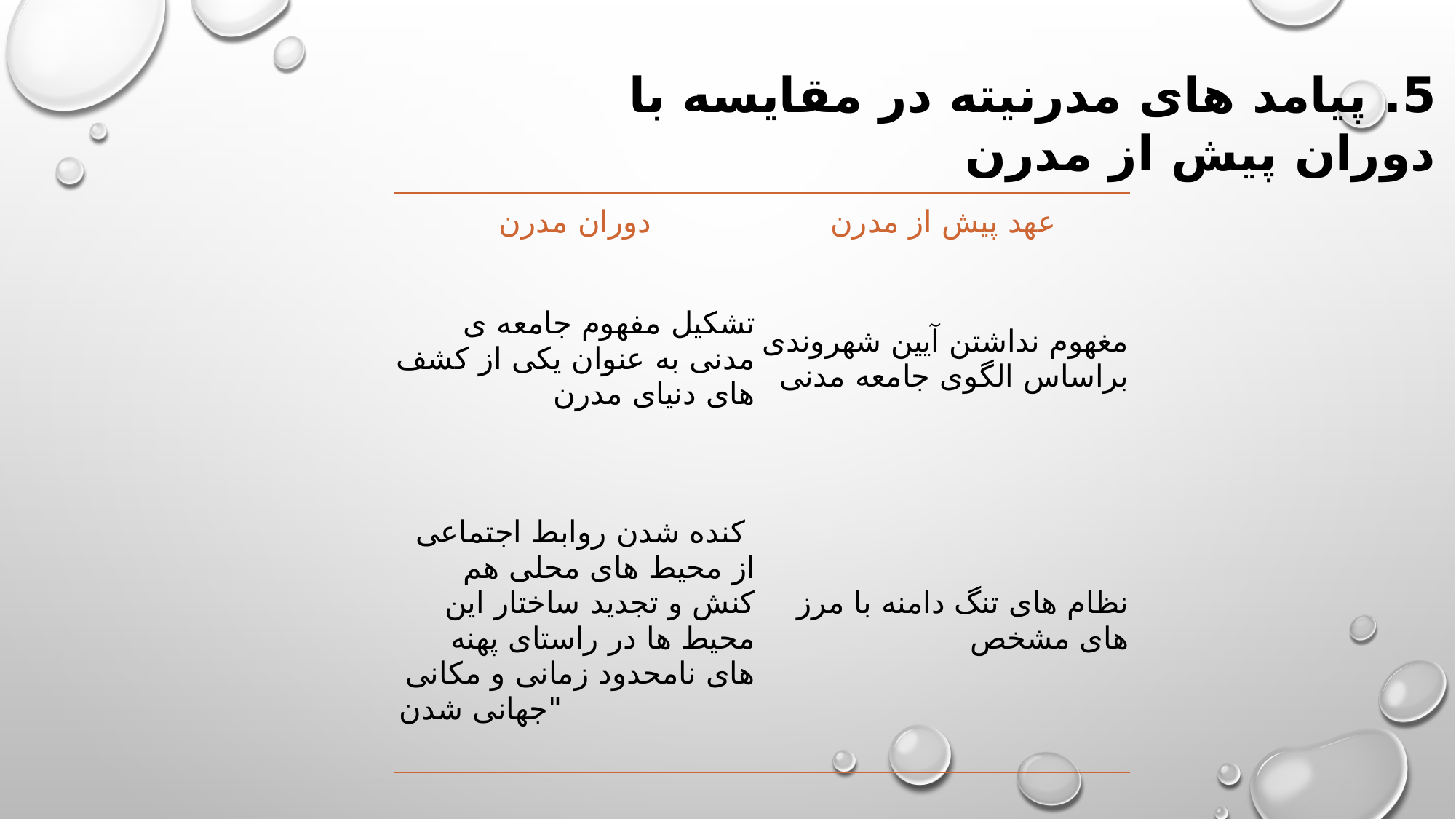

5. پیامد های مدرنیته در مقایسه با دوران پیش از مدرن
| دوران مدرن | عهد پیش از مدرن |
| --- | --- |
| تشکیل مفهوم جامعه ی مدنی به عنوان یکی از کشف های دنیای مدرن | مغهوم نداشتن آیین شهروندی براساس الگوی جامعه مدنی |
| کنده شدن روابط اجتماعی از محیط های محلی هم کنش و تجدید ساختار این محیط ها در راستای پهنه های نامحدود زمانی و مکانی "جهانی شدن | نظام های تنگ دامنه با مرز های مشخص |